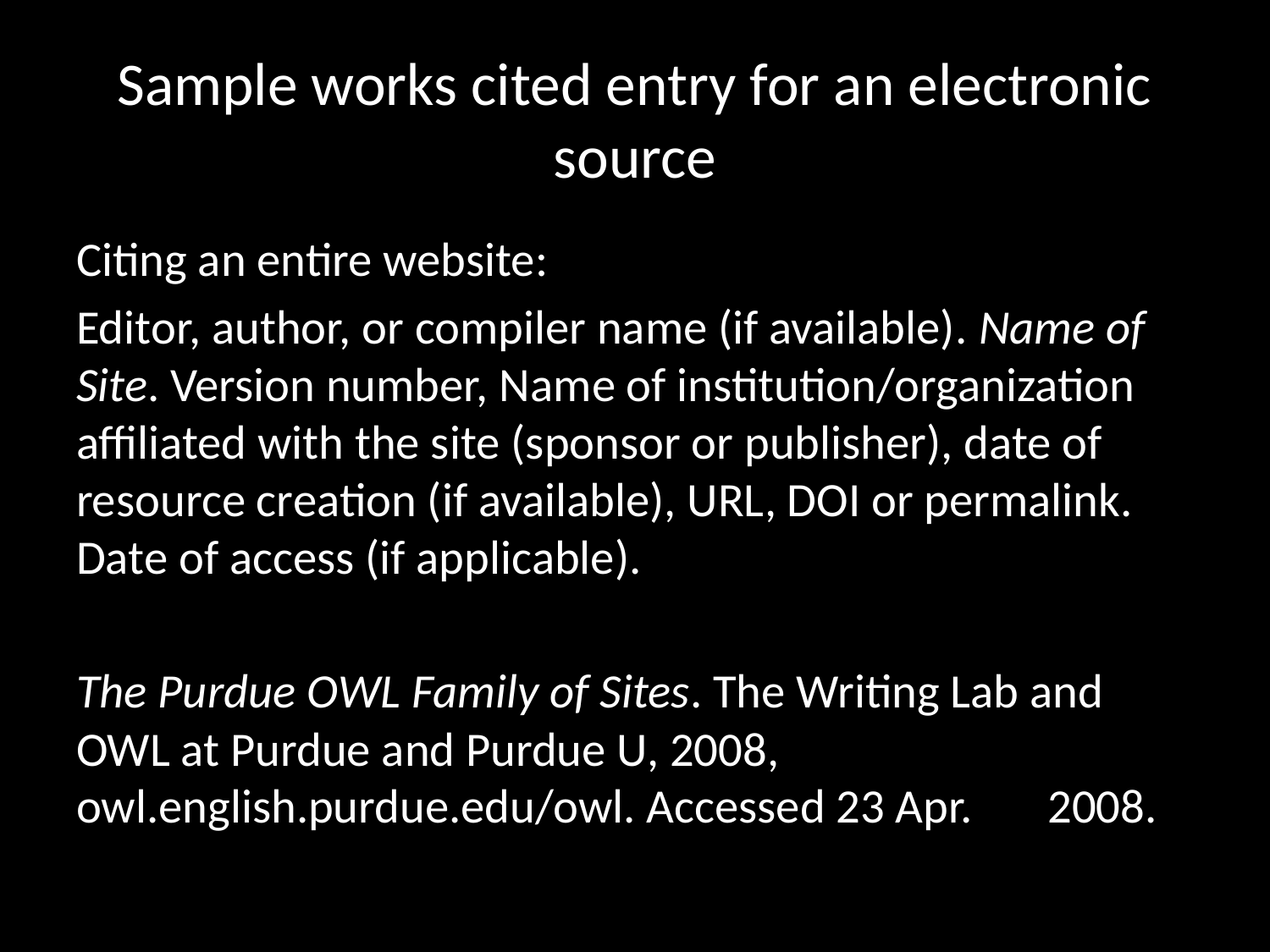

# Sample works cited entry for an electronic source
Citing an entire website:
Editor, author, or compiler name (if available). Name of Site. Version number, Name of institution/organization affiliated with the site (sponsor or publisher), date of resource creation (if available), URL, DOI or permalink. Date of access (if applicable).

The Purdue OWL Family of Sites. The Writing Lab and 	OWL at Purdue and Purdue U, 2008, 	owl.english.purdue.edu/owl. Accessed 23 Apr. 	2008.